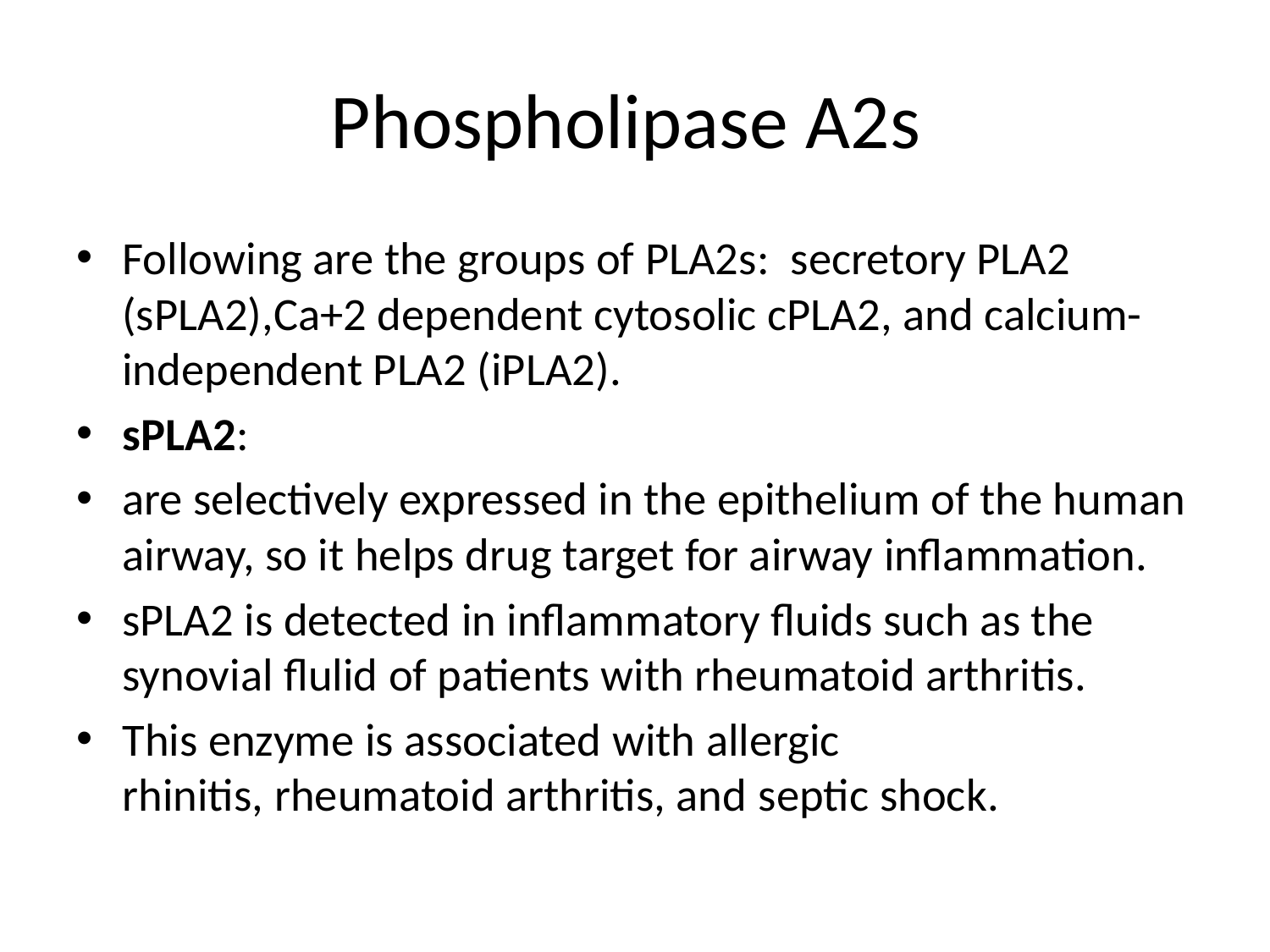

# Phospholipase A2s
Following are the groups of PLA2s:  secretory PLA2 (sPLA2),Ca+2 dependent cytosolic cPLA2, and calcium-independent PLA2 (iPLA2).
sPLA2:
are selectively expressed in the epithelium of the human airway, so it helps drug target for airway inflammation.
sPLA2 is detected in inflammatory fluids such as the synovial flulid of patients with rheumatoid arthritis.
This enzyme is associated with allergic rhinitis, rheumatoid arthritis, and septic shock.